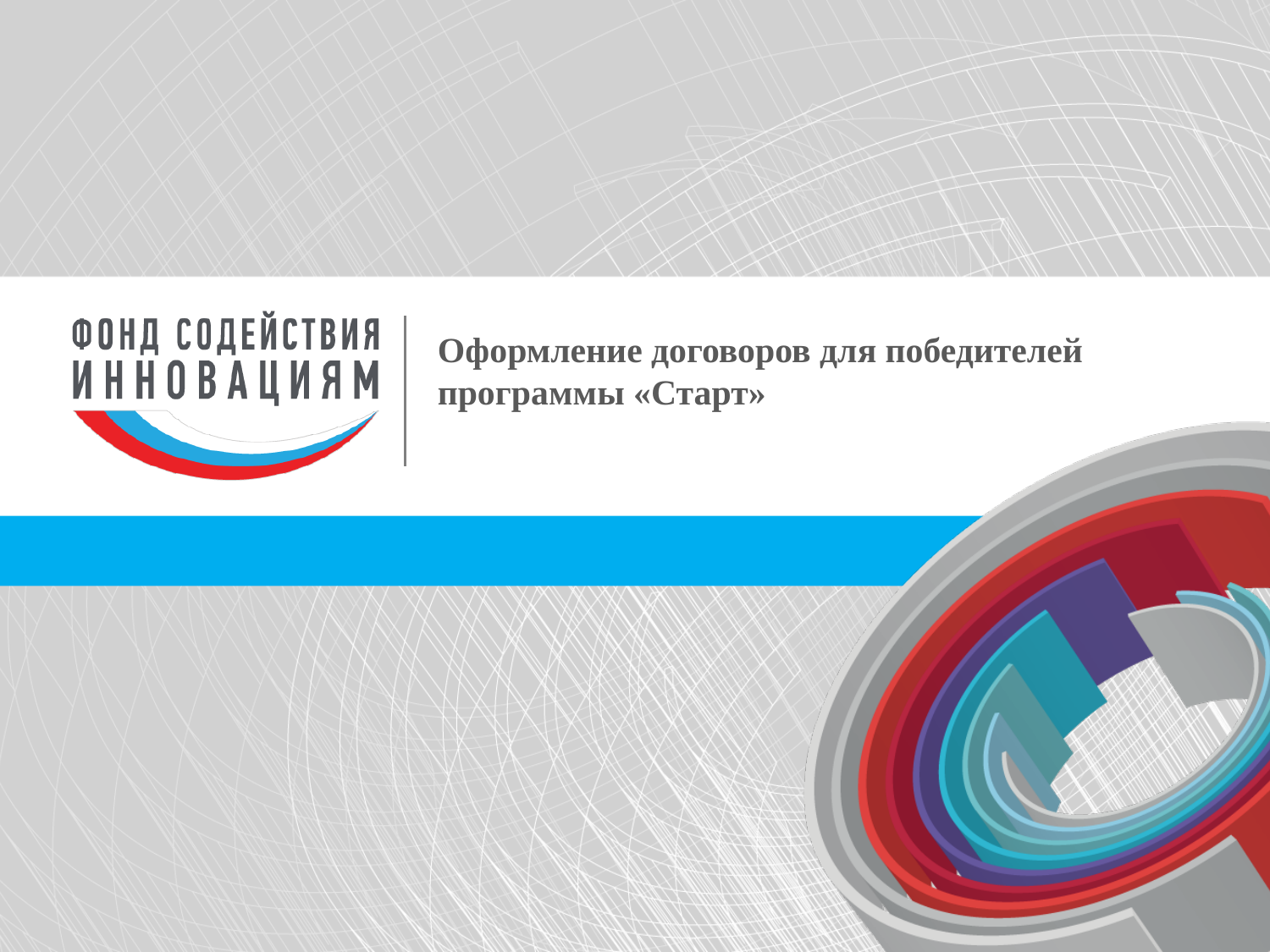

# Оформление договоров для победителей программы «Старт»